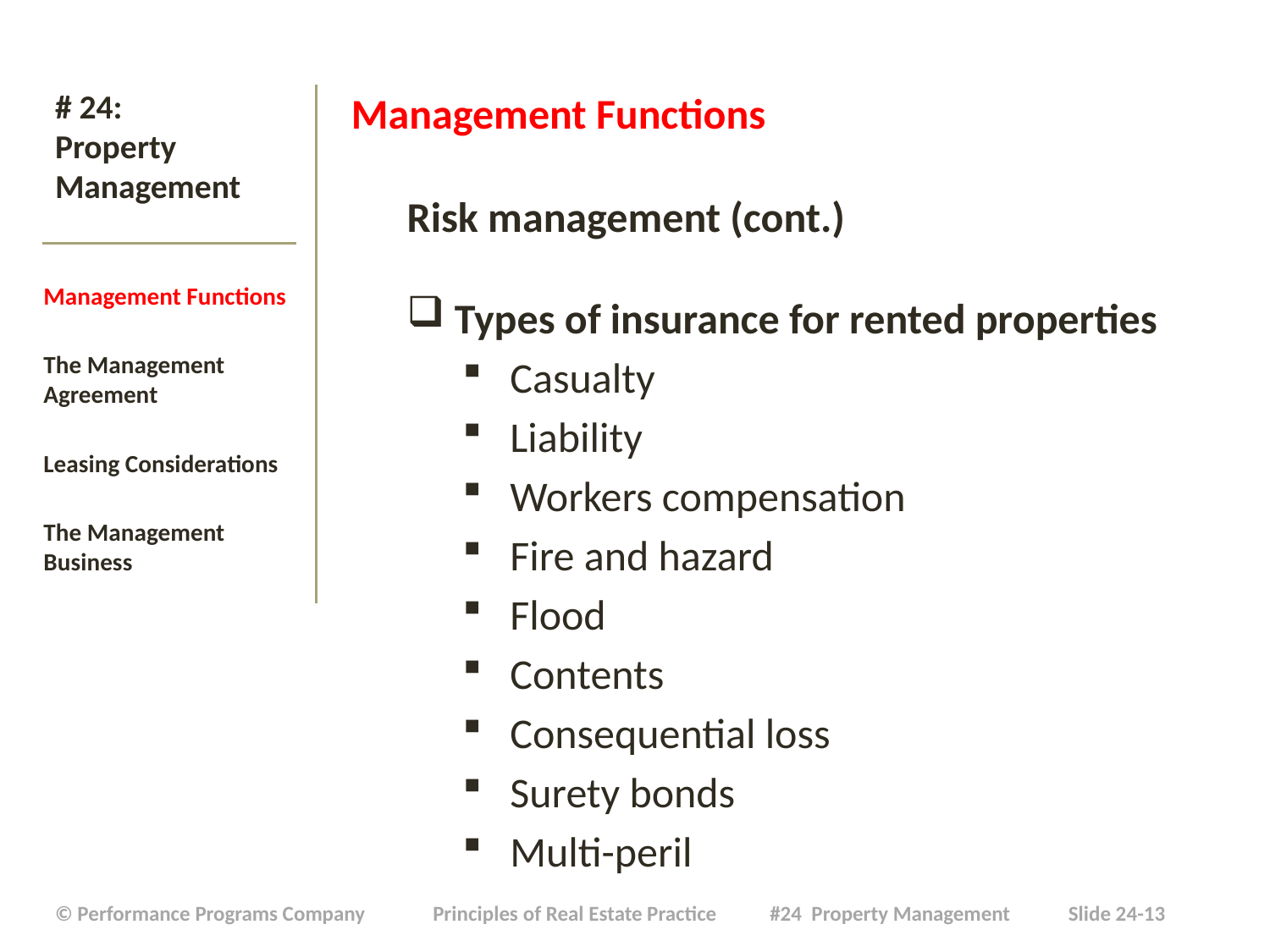

Management Functions

Risk management (cont.)
Types of insurance for rented properties
Casualty
Liability
Workers compensation
Fire and hazard
Flood
Contents
Consequential loss
Surety bonds
Multi-peril
# # 24: Property Management

Management Functions

The Management Agreement

Leasing Considerations

The Management Business

| © Performance Programs Company Principles of Real Estate Practice #24 Property Management Slide 24-13 |
| --- |